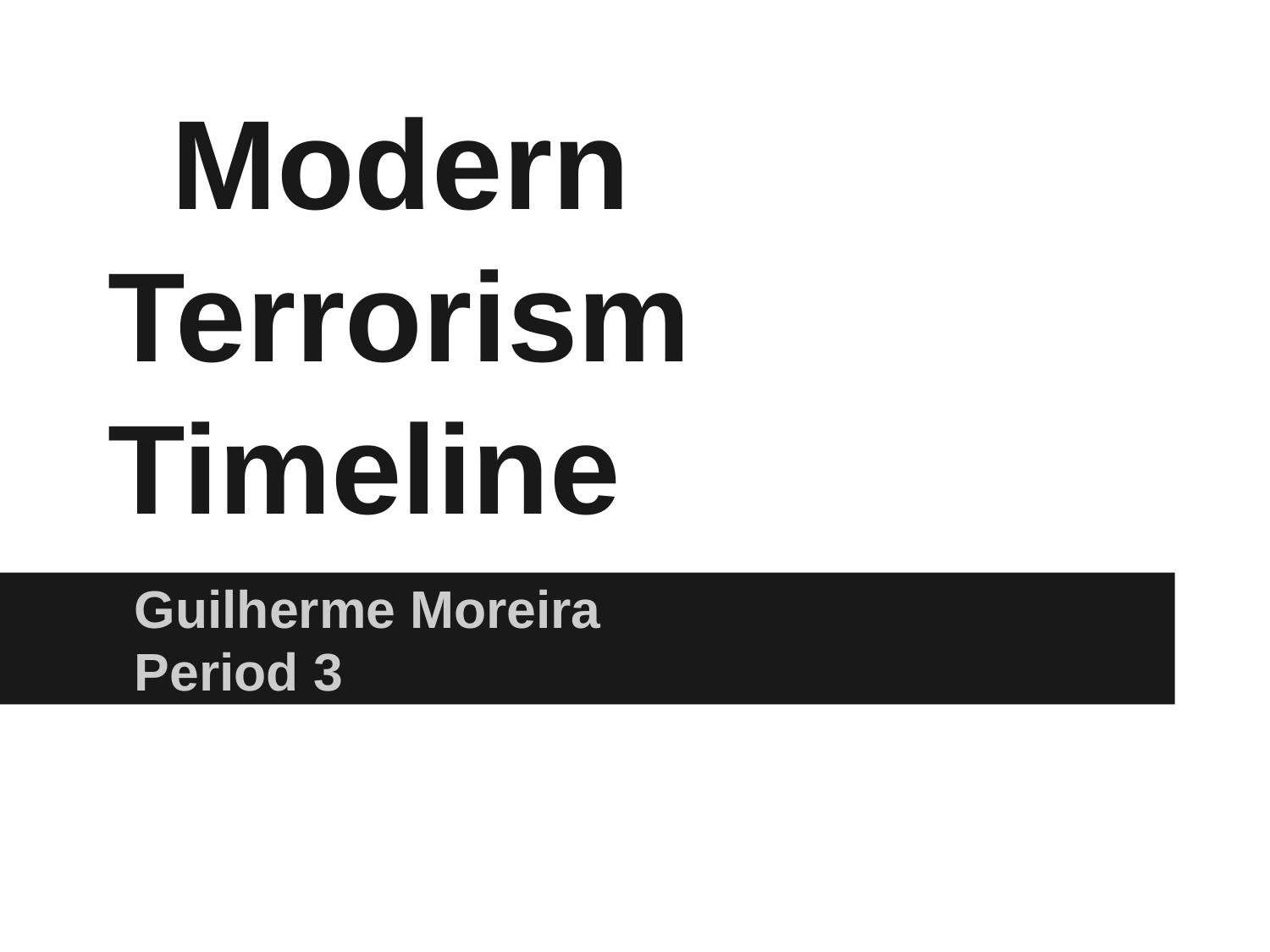

# Modern Terrorism Timeline
Guilherme Moreira
Period 3